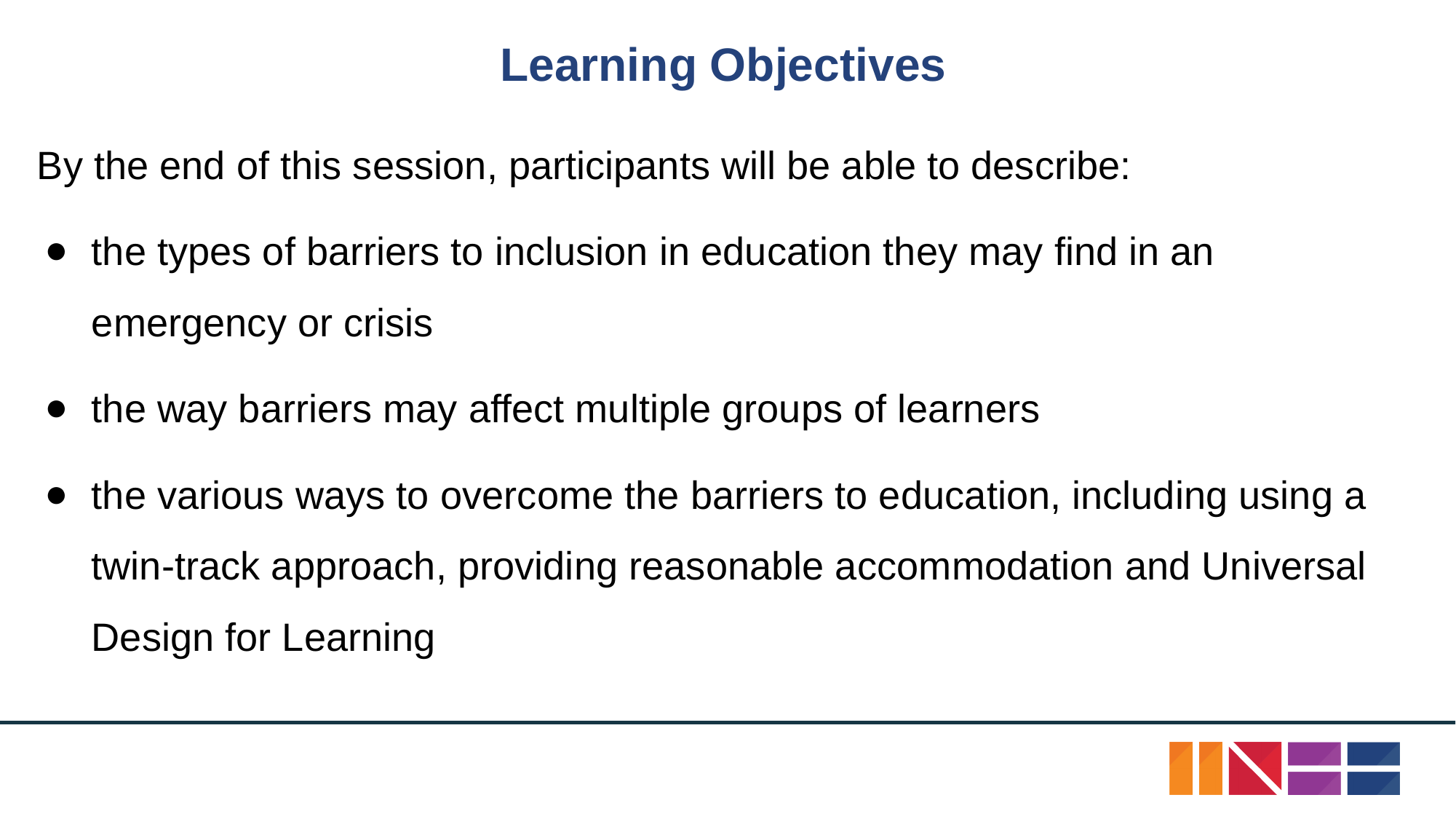

# Learning Objectives

By the end of this session, participants will be able to describe:
the types of barriers to inclusion in education they may find in an emergency or crisis
the way barriers may affect multiple groups of learners
the various ways to overcome the barriers to education, including using a twin-track approach, providing reasonable accommodation and Universal Design for Learning